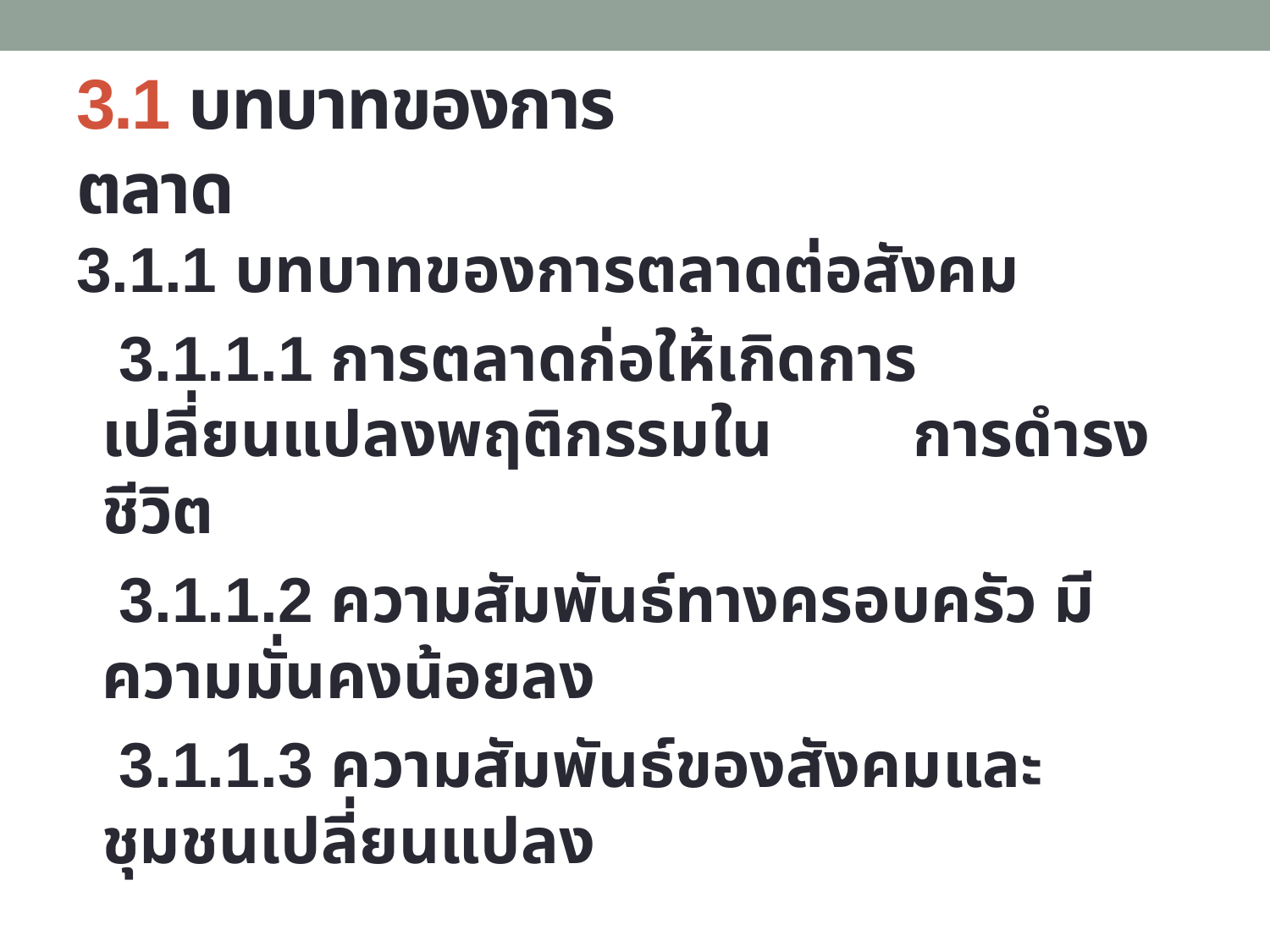

# 3.1 บทบาทของการตลาด
3.1.1 บทบาทของการตลาดต่อสังคม
	 3.1.1.1 การตลาดก่อให้เกิดการเปลี่ยนแปลงพฤติกรรมใน	   การดำรงชีวิต
	 3.1.1.2 ความสัมพันธ์ทางครอบครัว มีความมั่นคงน้อยลง
	 3.1.1.3 ความสัมพันธ์ของสังคมและชุมชนเปลี่ยนแปลง